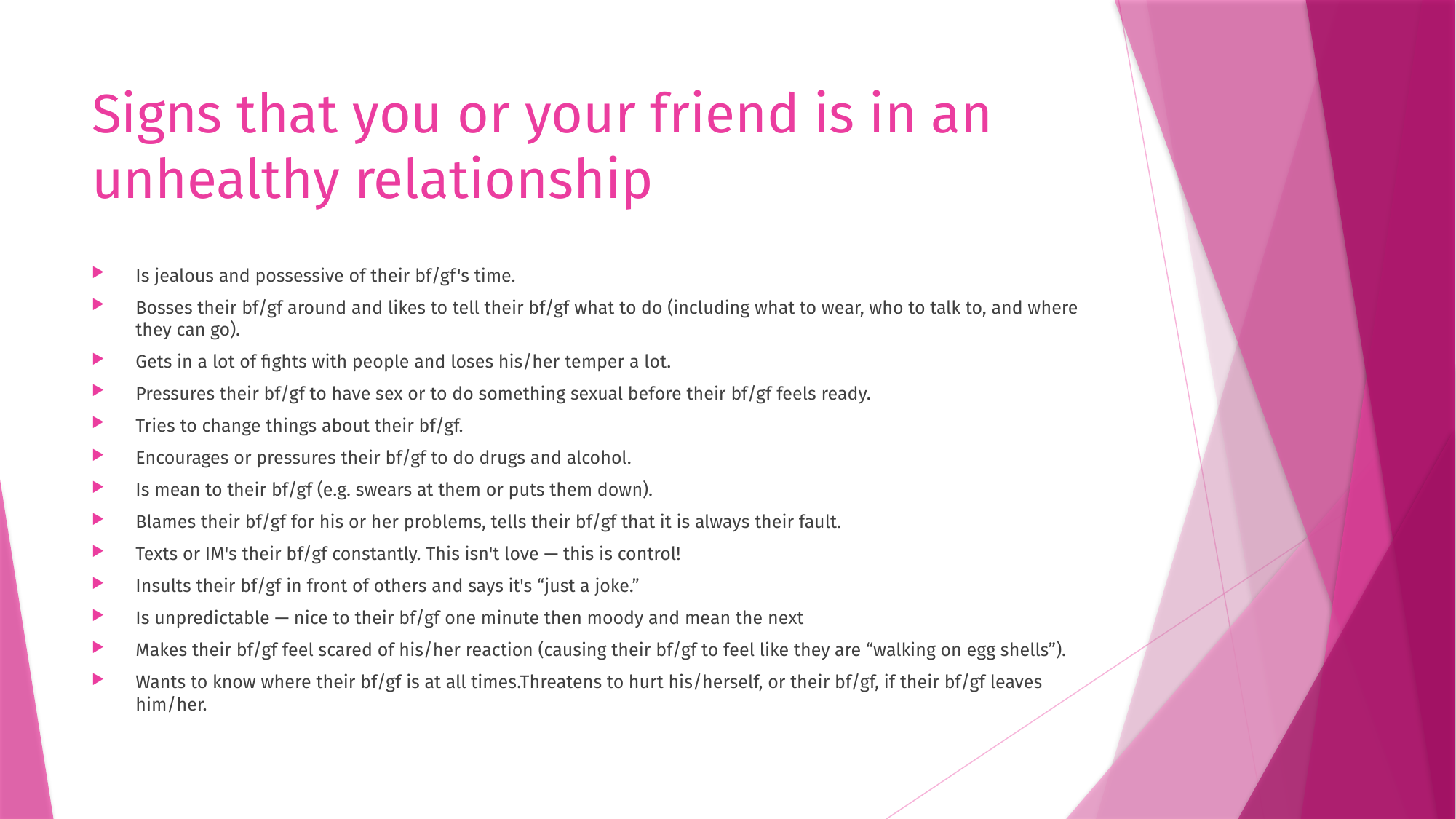

# Signs that you or your friend is in an unhealthy relationship
Is jealous and possessive of their bf/gf's time.
Bosses their bf/gf around and likes to tell their bf/gf what to do (including what to wear, who to talk to, and where they can go).
Gets in a lot of fights with people and loses his/her temper a lot.
Pressures their bf/gf to have sex or to do something sexual before their bf/gf feels ready.
Tries to change things about their bf/gf.
Encourages or pressures their bf/gf to do drugs and alcohol.
Is mean to their bf/gf (e.g. swears at them or puts them down).
Blames their bf/gf for his or her problems, tells their bf/gf that it is always their fault.
Texts or IM's their bf/gf constantly. This isn't love — this is control!
Insults their bf/gf in front of others and says it's “just a joke.”
Is unpredictable — nice to their bf/gf one minute then moody and mean the next
Makes their bf/gf feel scared of his/her reaction (causing their bf/gf to feel like they are “walking on egg shells”).
Wants to know where their bf/gf is at all times.Threatens to hurt his/herself, or their bf/gf, if their bf/gf leaves him/her.